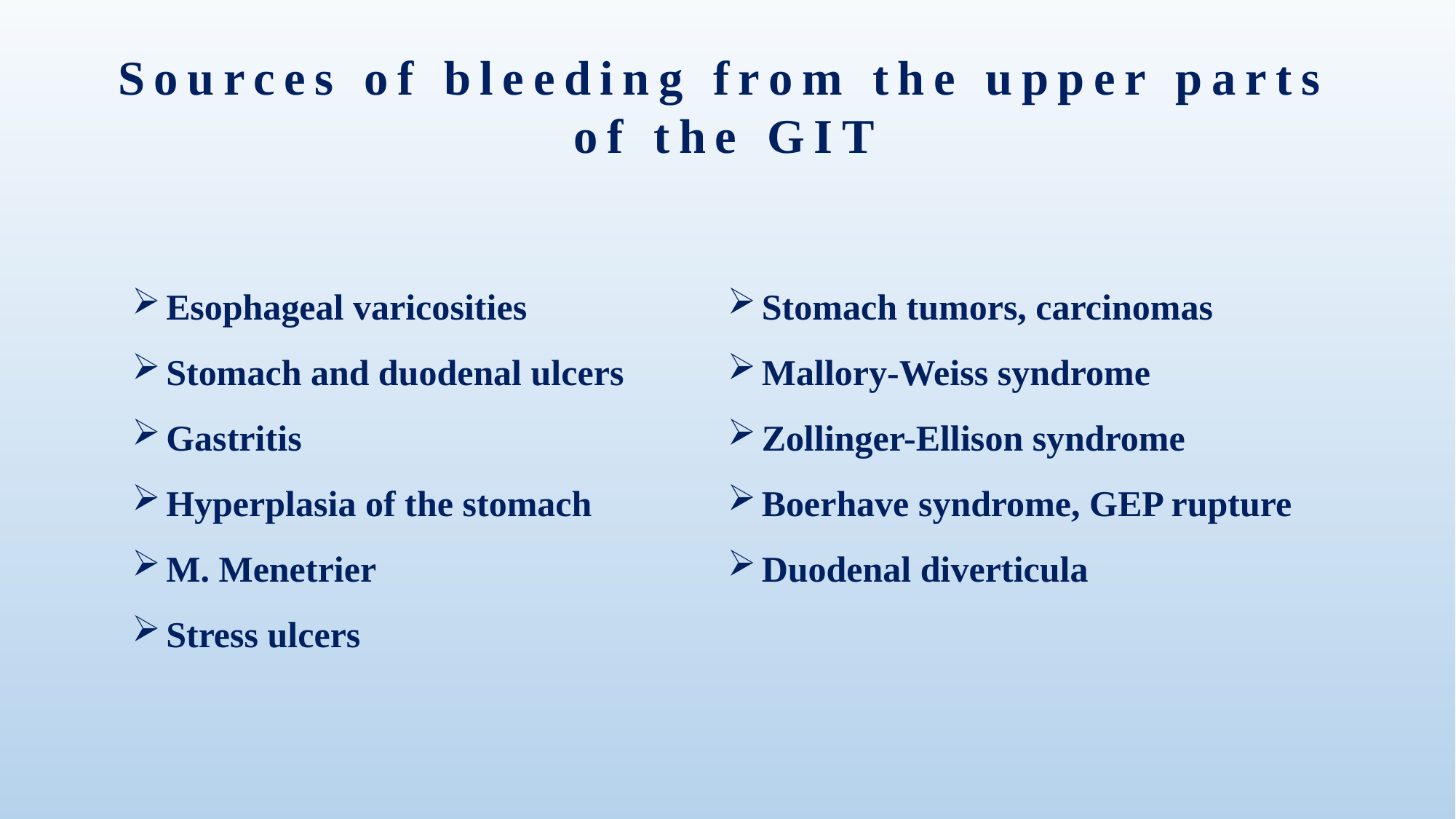

Sources of bleeding from the upper parts of the GIT
Esophageal varicosities
Stomach and duodenal ulcers
Gastritis
Hyperplasia of the stomach
M. Menetrier
Stress ulcers

Stomach tumors, carcinomas
Mallory-Weiss syndrome
Zollinger-Ellison syndrome
Boerhave syndrome, GEP rupture
Duodenal diverticula